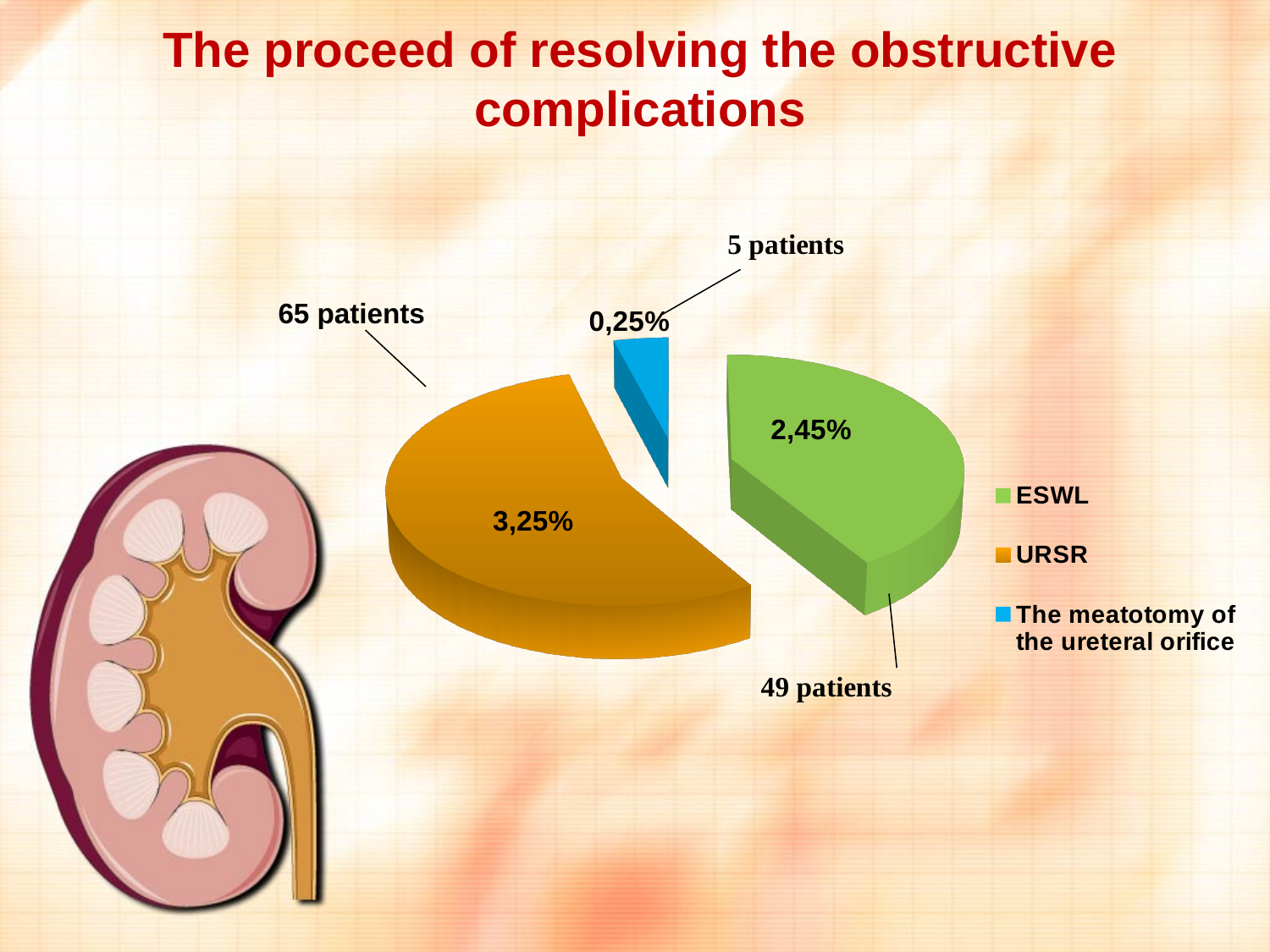

# The proceed of resolving the obstructive complications

[unsupported chart]

65 patients